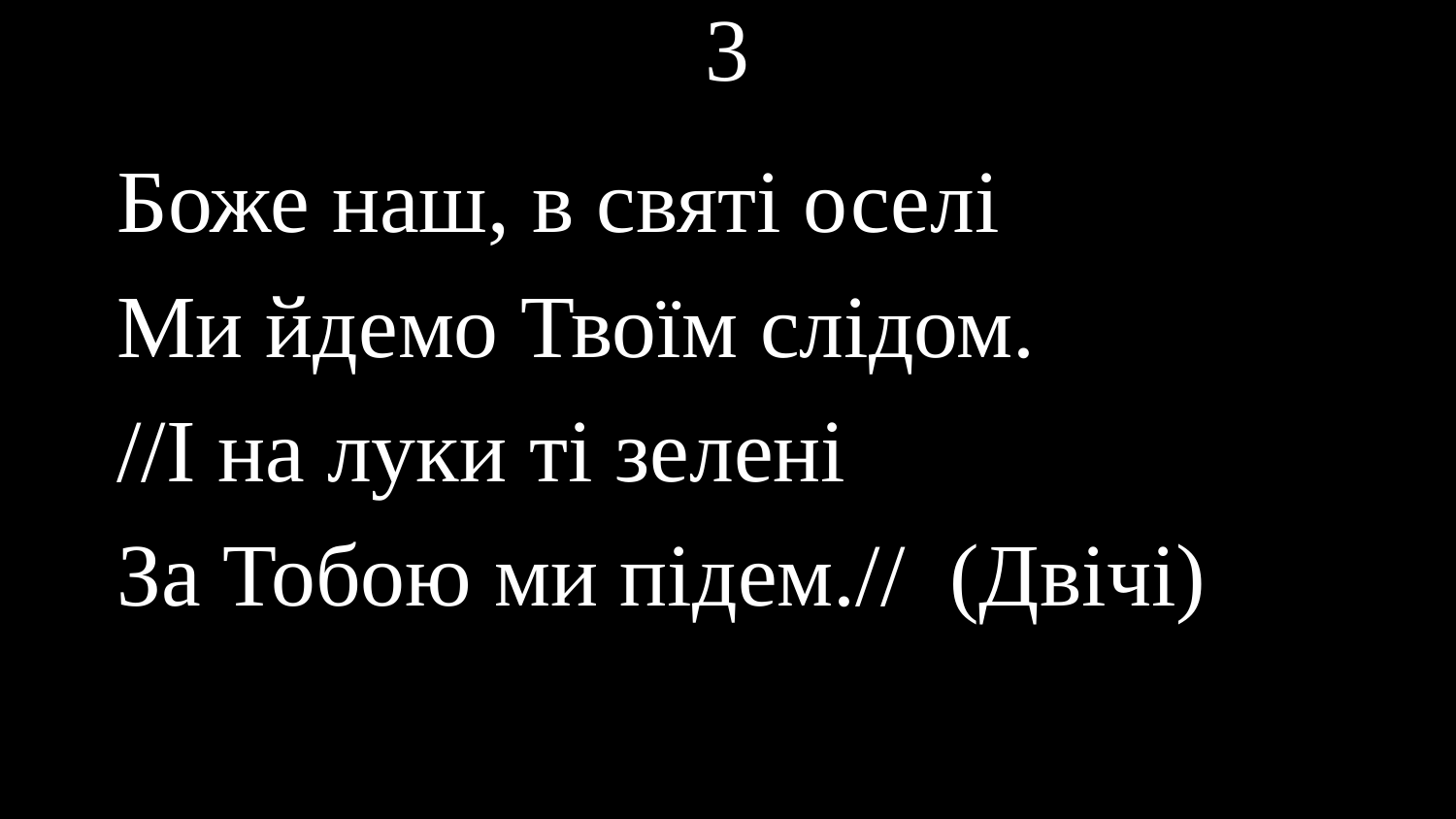

# 3
Боже наш, в святі оселі
Ми йдемо Твоїм слідом.
//І на луки ті зелені
За Тобою ми підем.//  (Двічі)